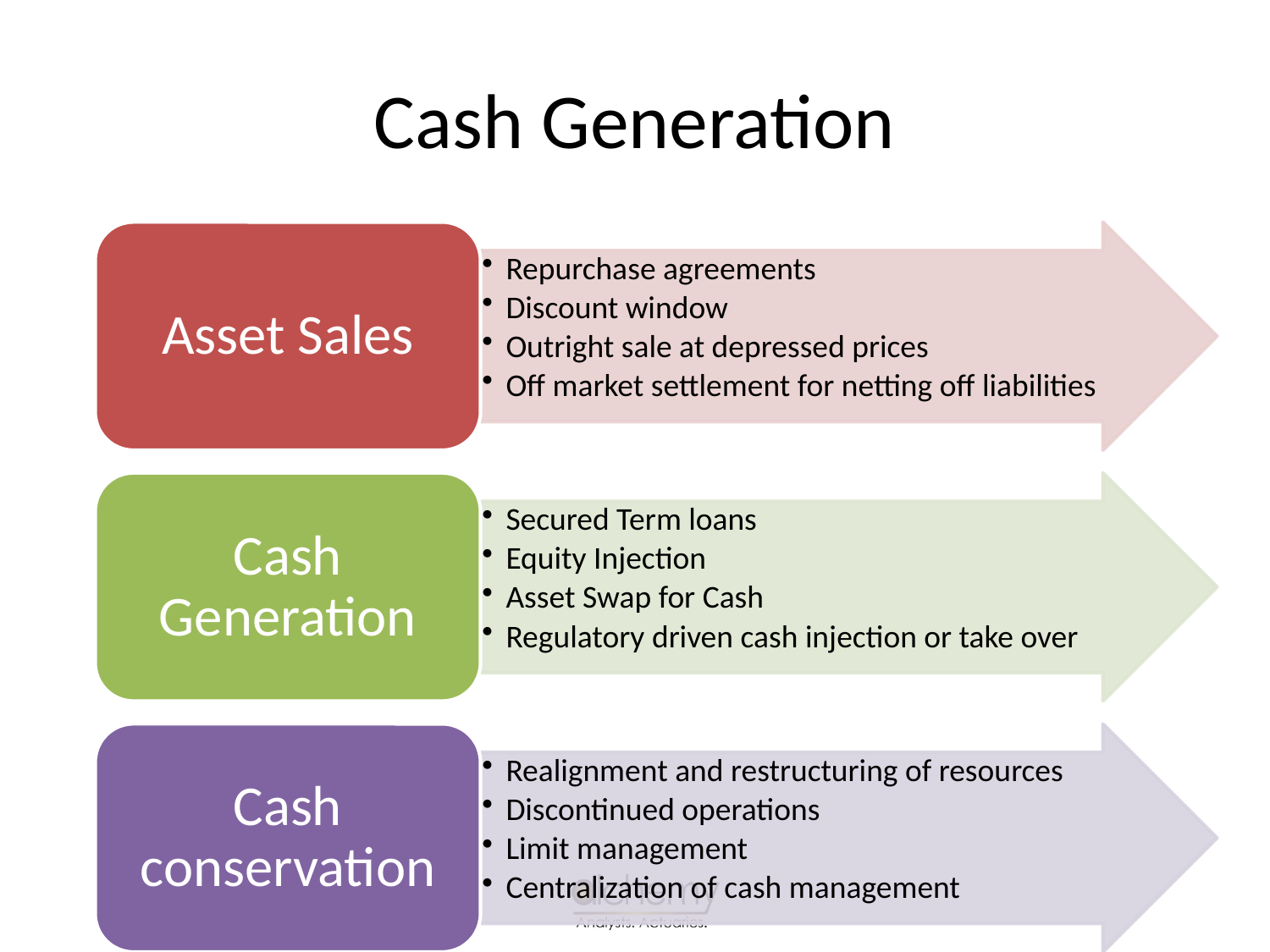

# Cash Generation
Repurchase agreements
Discount window
Outright sale at depressed prices
Off market settlement for netting off liabilities
Asset Sales
Secured Term loans
Equity Injection
Asset Swap for Cash
Regulatory driven cash injection or take over
Cash Generation
Realignment and restructuring of resources
Discontinued operations
Limit management
Centralization of cash management
Cash conservation